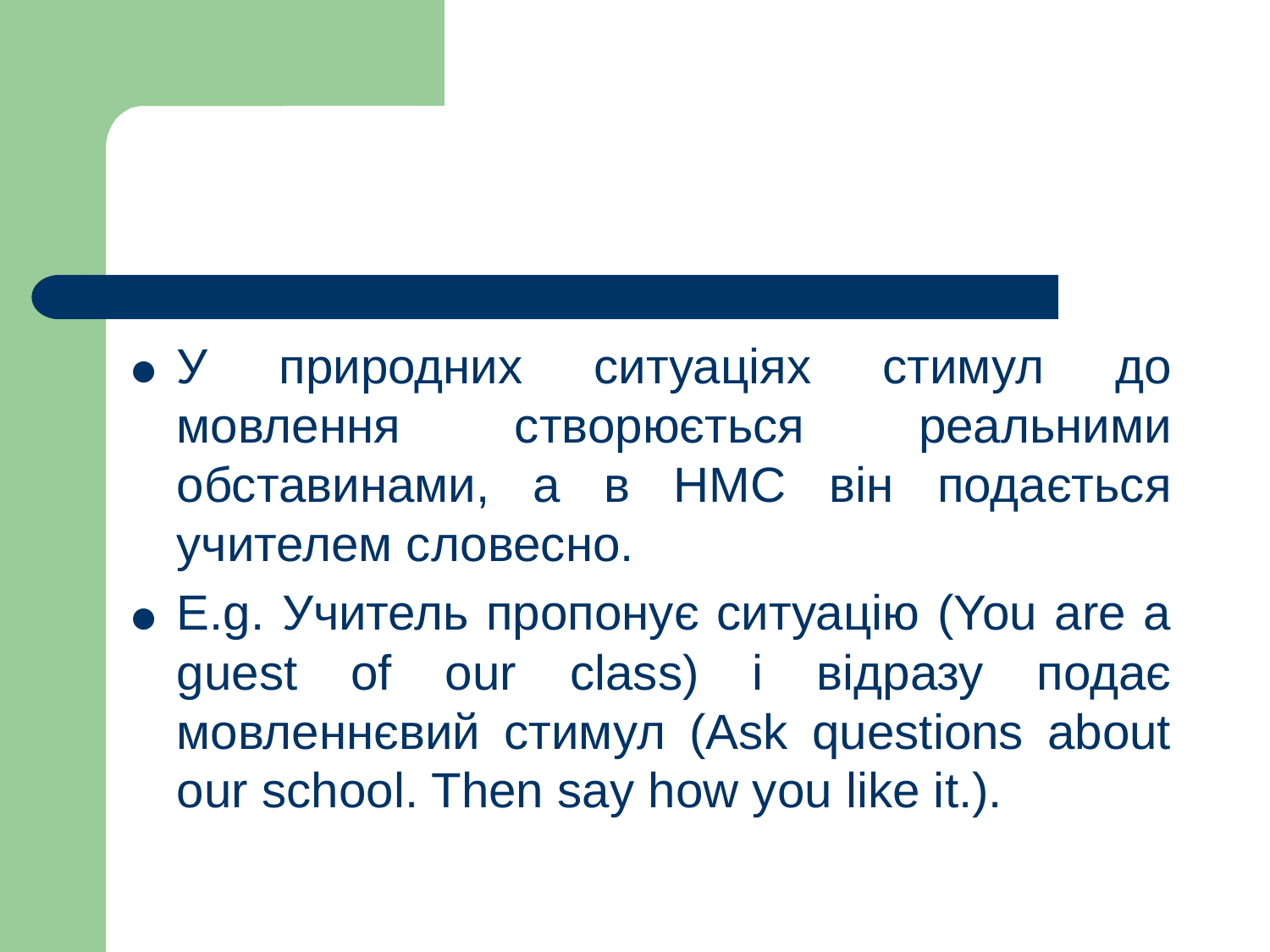

#
У природних ситуаціях стимул до мовлення створюється реальними обставинами, а в НМС він подається учителем словесно.
E.g. Учитель пропонує ситуацію (You are a guest of our class) і відразу подає мовленнєвий стимул (Ask questions about our school. Then say how you like it.).